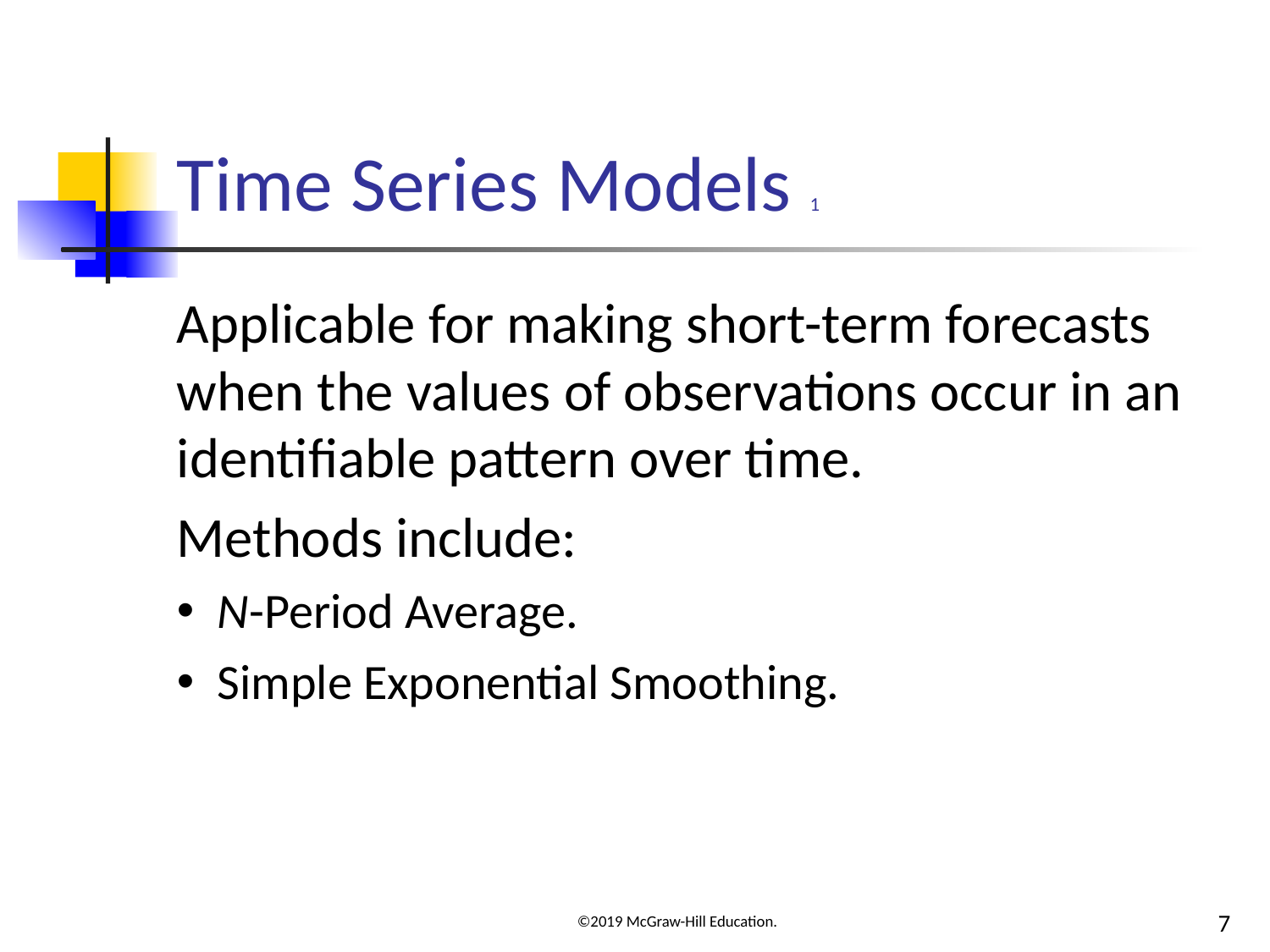

# Time Series Models 1
Applicable for making short-term forecasts when the values of observations occur in an identifiable pattern over time.
Methods include:
N-Period Average.
Simple Exponential Smoothing.